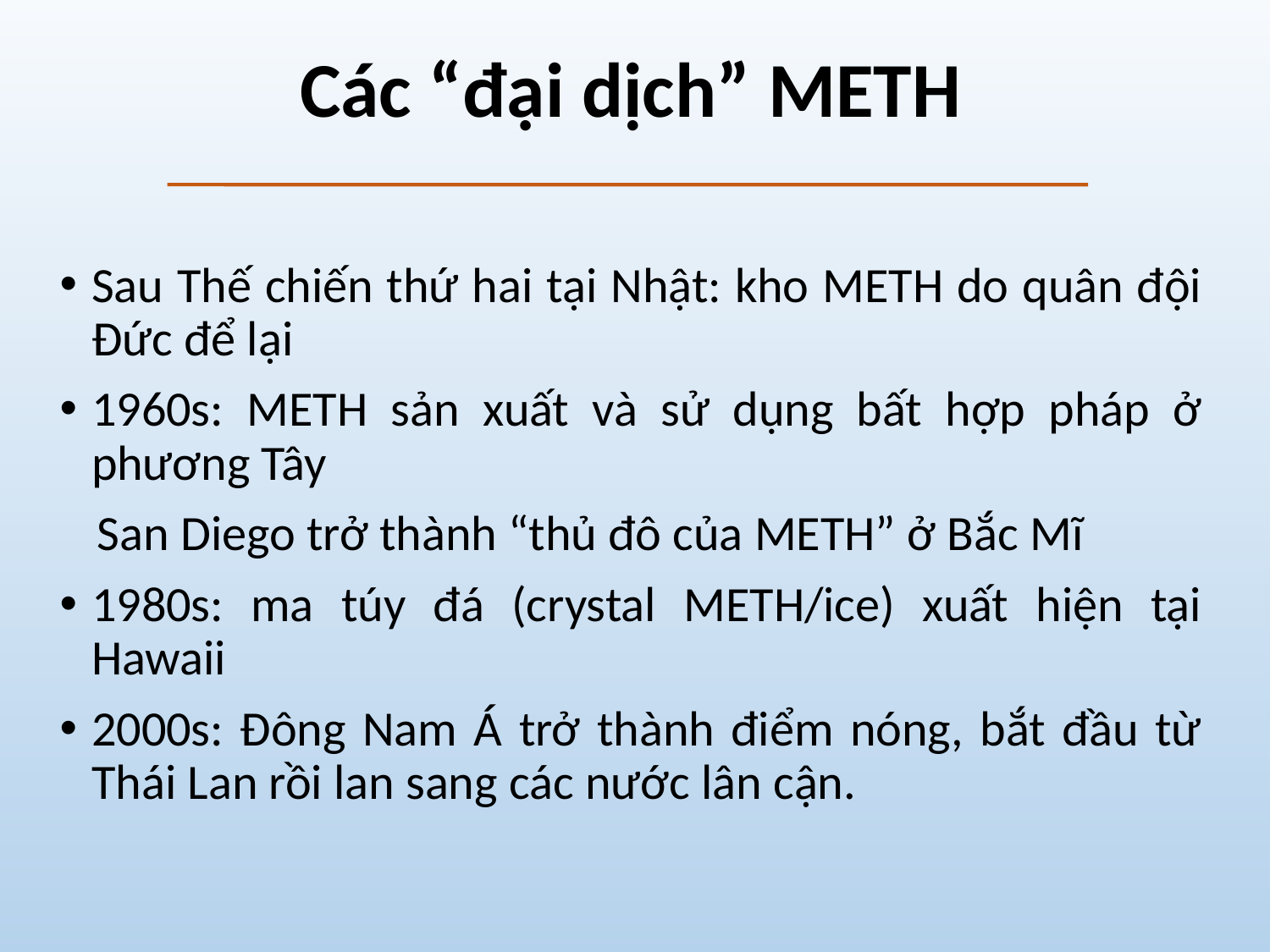

# Các “đại dịch” METH
Sau Thế chiến thứ hai tại Nhật: kho METH do quân đội Đức để lại
1960s: METH sản xuất và sử dụng bất hợp pháp ở phương Tây
San Diego trở thành “thủ đô của METH” ở Bắc Mĩ
1980s: ma túy đá (crystal METH/ice) xuất hiện tại Hawaii
2000s: Đông Nam Á trở thành điểm nóng, bắt đầu từ Thái Lan rồi lan sang các nước lân cận.